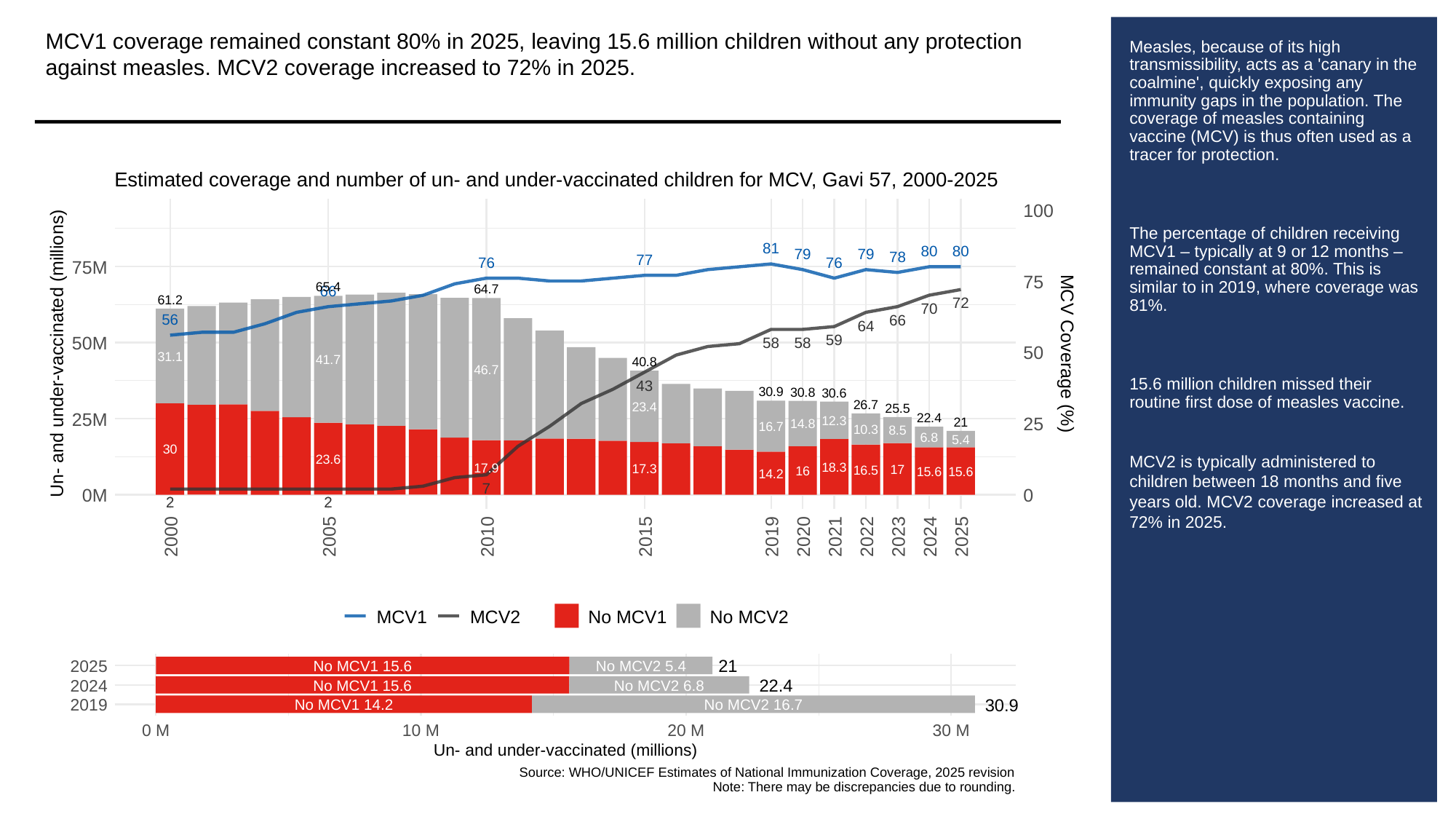

MCV1 coverage remained constant 80% in 2025, leaving 15.6 million children without any protection against measles. MCV2 coverage increased to 72% in 2025.
# Measles, because of its high transmissibility, acts as a 'canary in the coalmine', quickly exposing any immunity gaps in the population. The coverage of measles containing vaccine (MCV) is thus often used as a tracer for protection.

The percentage of children receiving MCV1 – typically at 9 or 12 months – remained constant at 80%. This is similar to in 2019, where coverage was 81%.

15.6 million children missed their routine first dose of measles vaccine.

MCV2 is typically administered to children between 18 months and five years old. MCV2 coverage increased at 72% in 2025.

Estimated coverage and number of un- and under-vaccinated children for MCV, Gavi 57, 2000-2025

100

81
80
80
79
79
78
77
76
76
75M

75
65.4
64.7
66

61.2

72

70

56
66

64

59
50M
58
58

50
Un- and under-vaccinated (millions)
MCV Coverage (%)

31.1
41.7
40.8

46.7

43

30.9
30.8
30.6

26.7

23.4
25.5

25M
22.4

12.3
21
25

14.8
16.7

10.3
8.5

6.8
5.4

30

23.6

18.3
17.9
17.3
17
16.5
16
15.6
15.6
14.2
7
0M
0

2
2
2000
2005
2010
2015
2019
2020
2021
2022
2023
2024
2025

MCV1
MCV2
No MCV1
No MCV2

21
2025
No MCV1 15.6
No MCV2 5.4

22.4
2024
No MCV1 15.6
No MCV2 6.8

30.9
2019
No MCV1 14.2
No MCV2 16.7

0 M
10 M
20 M
30 M
Un- and under-vaccinated (millions)
Source: WHO/UNICEF Estimates of National Immunization Coverage, 2025 revision
Note: There may be discrepancies due to rounding.